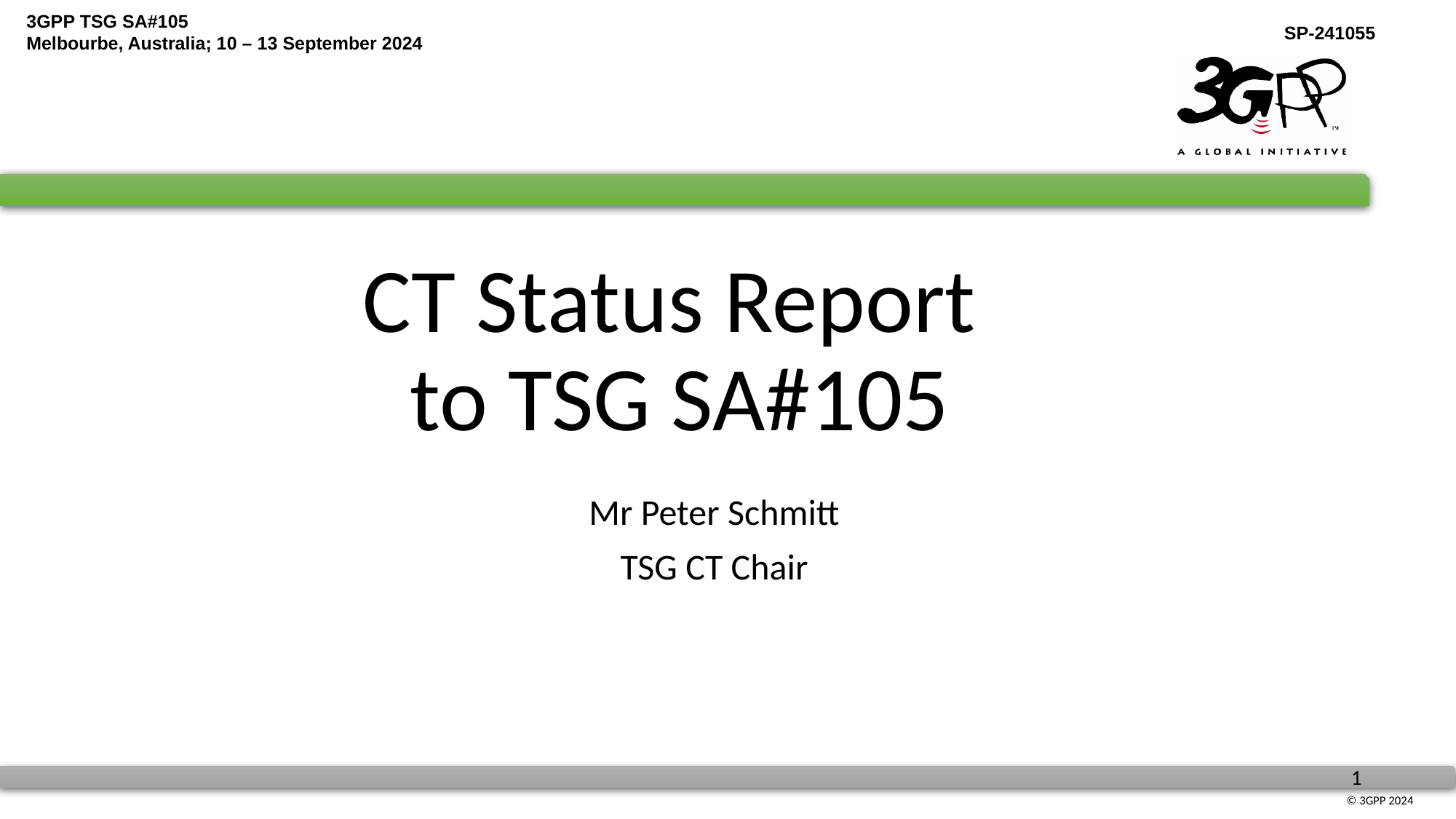

# CT Status Report to TSG SA#105
Mr Peter Schmitt
TSG CT Chair